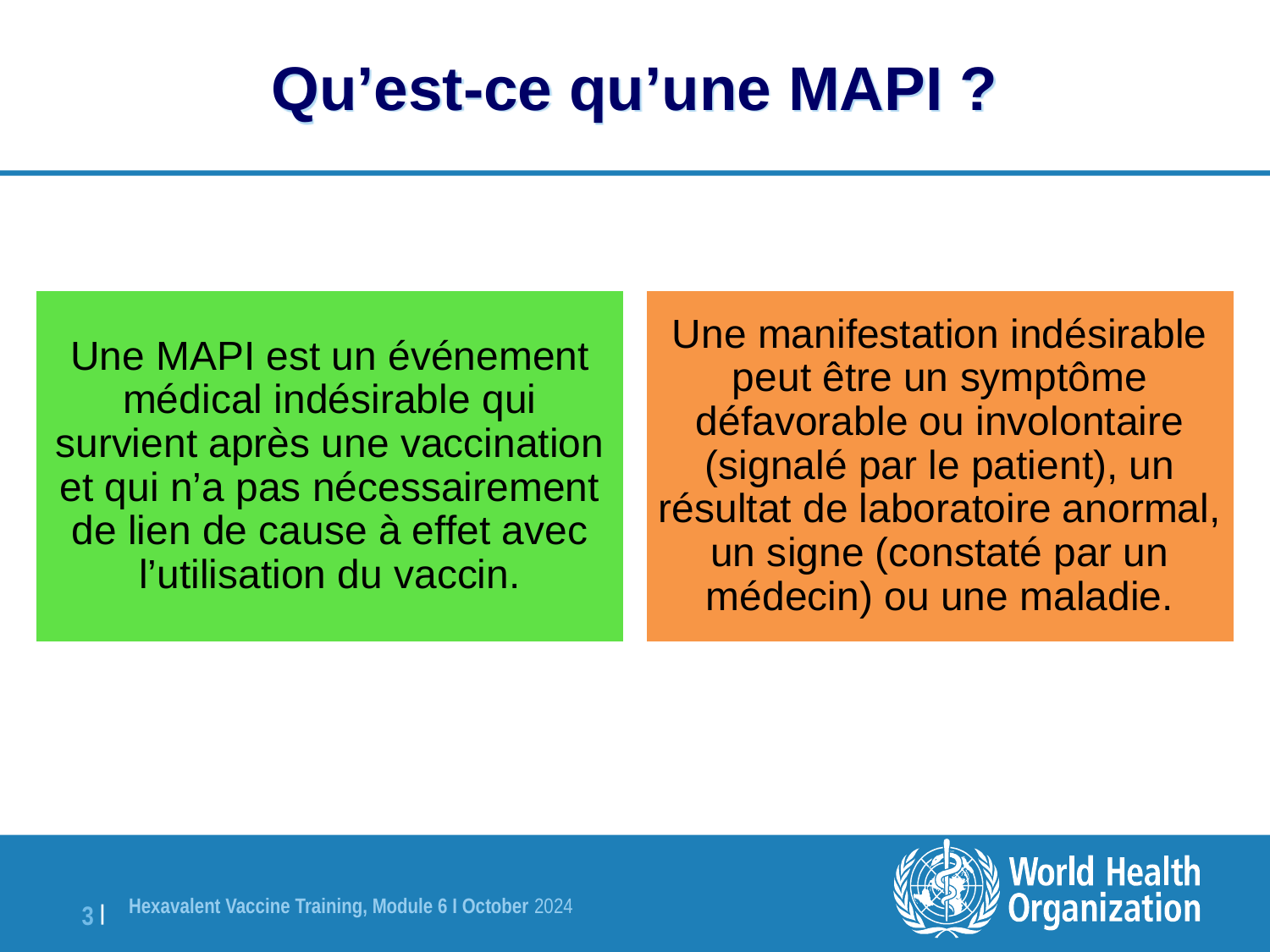

Qu’est-ce qu’une MAPI ?
Une MAPI est un événement médical indésirable qui survient après une vaccination et qui n’a pas nécessairement de lien de cause à effet avec l’utilisation du vaccin.
Une manifestation indésirable peut être un symptôme défavorable ou involontaire (signalé par le patient), un résultat de laboratoire anormal, un signe (constaté par un médecin) ou une maladie.